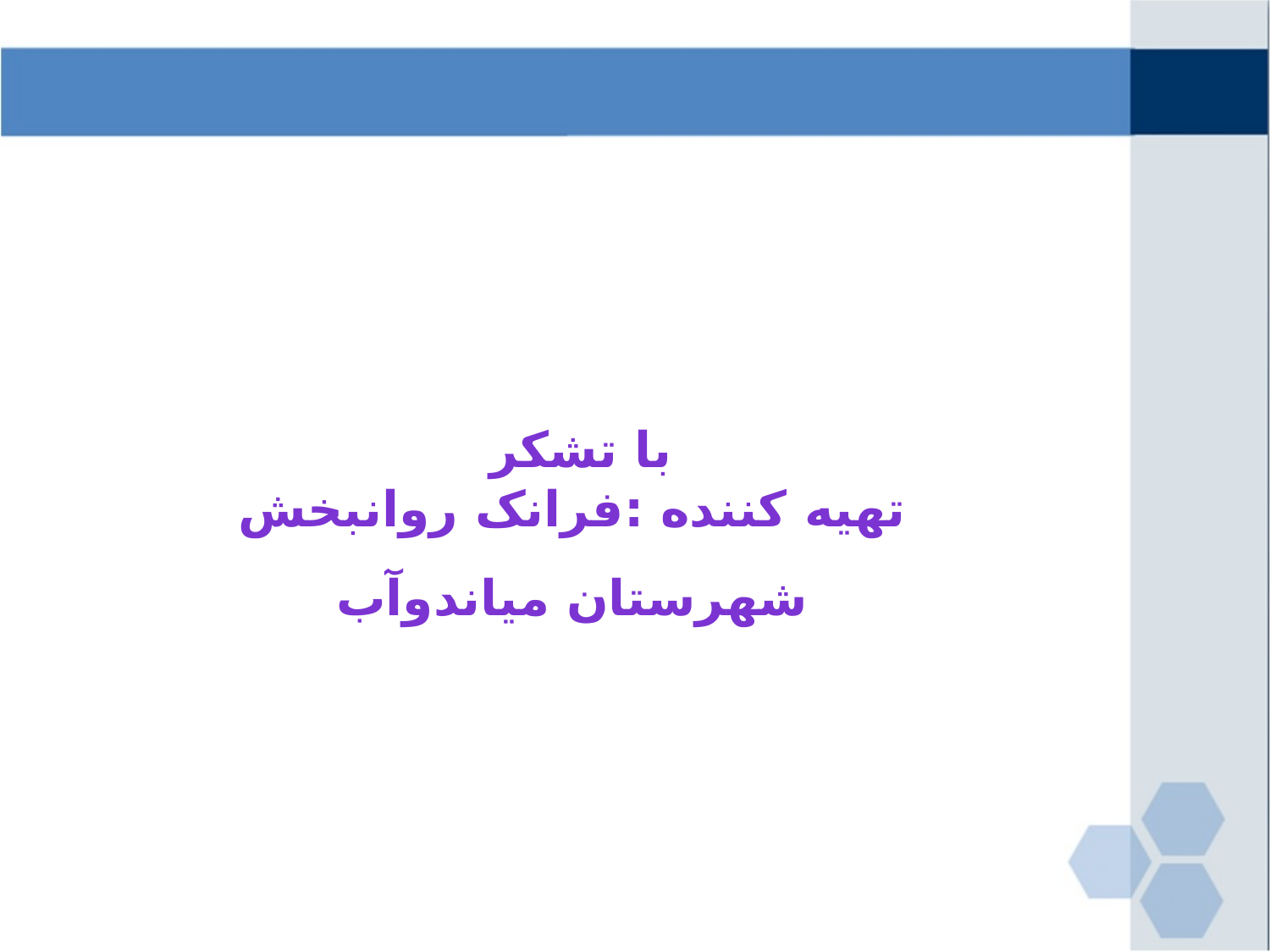

با تشکر
تهیه کننده :فرانک روانبخش
شهرستان میاندوآب